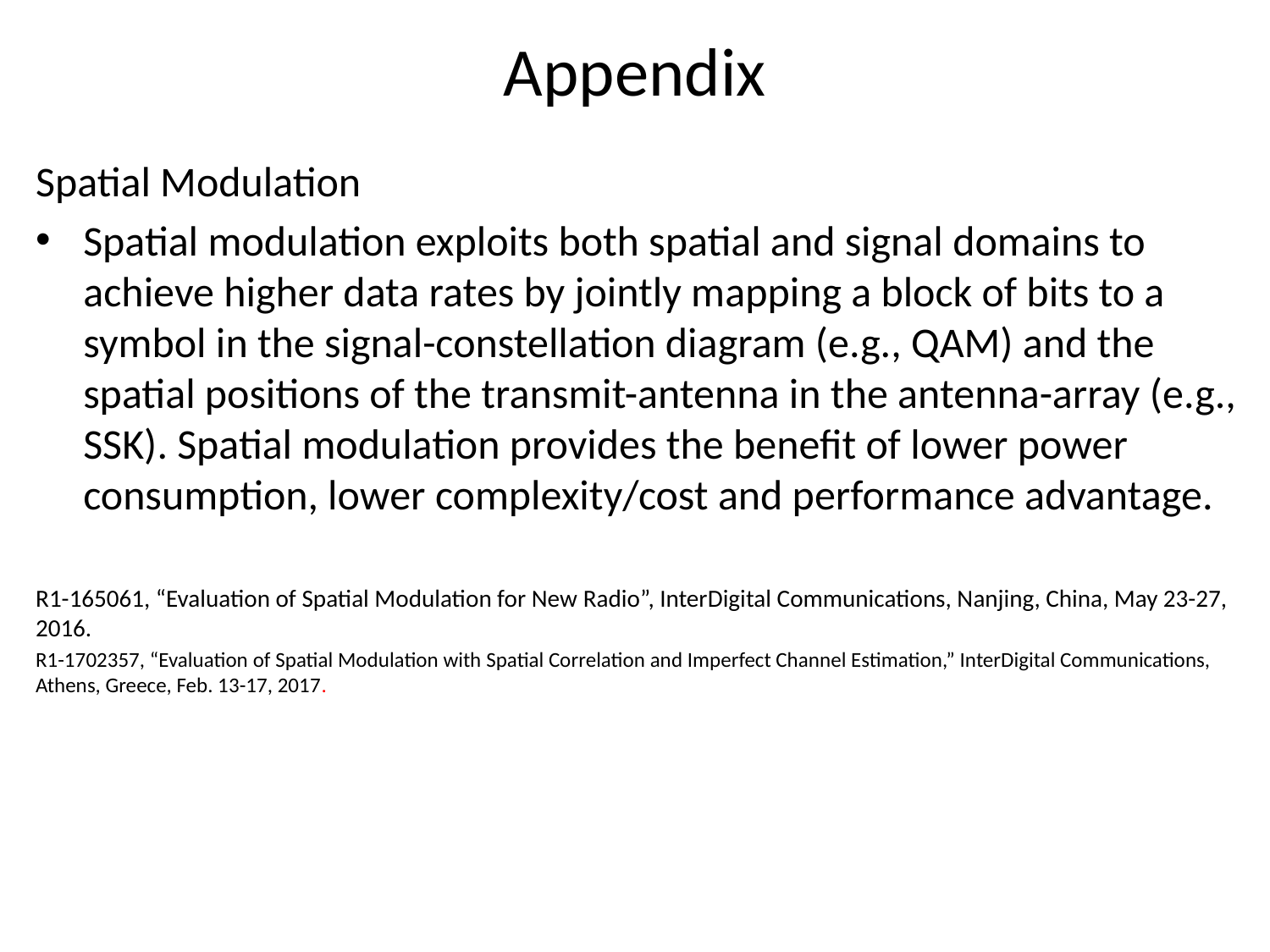

# Appendix
Spatial Modulation
Spatial modulation exploits both spatial and signal domains to achieve higher data rates by jointly mapping a block of bits to a symbol in the signal-constellation diagram (e.g., QAM) and the spatial positions of the transmit-antenna in the antenna-array (e.g., SSK). Spatial modulation provides the benefit of lower power consumption, lower complexity/cost and performance advantage.

R1-165061, “Evaluation of Spatial Modulation for New Radio”, InterDigital Communications, Nanjing, China, May 23-27, 2016.
R1-1702357, “Evaluation of Spatial Modulation with Spatial Correlation and Imperfect Channel Estimation,” InterDigital Communications, Athens, Greece, Feb. 13-17, 2017.